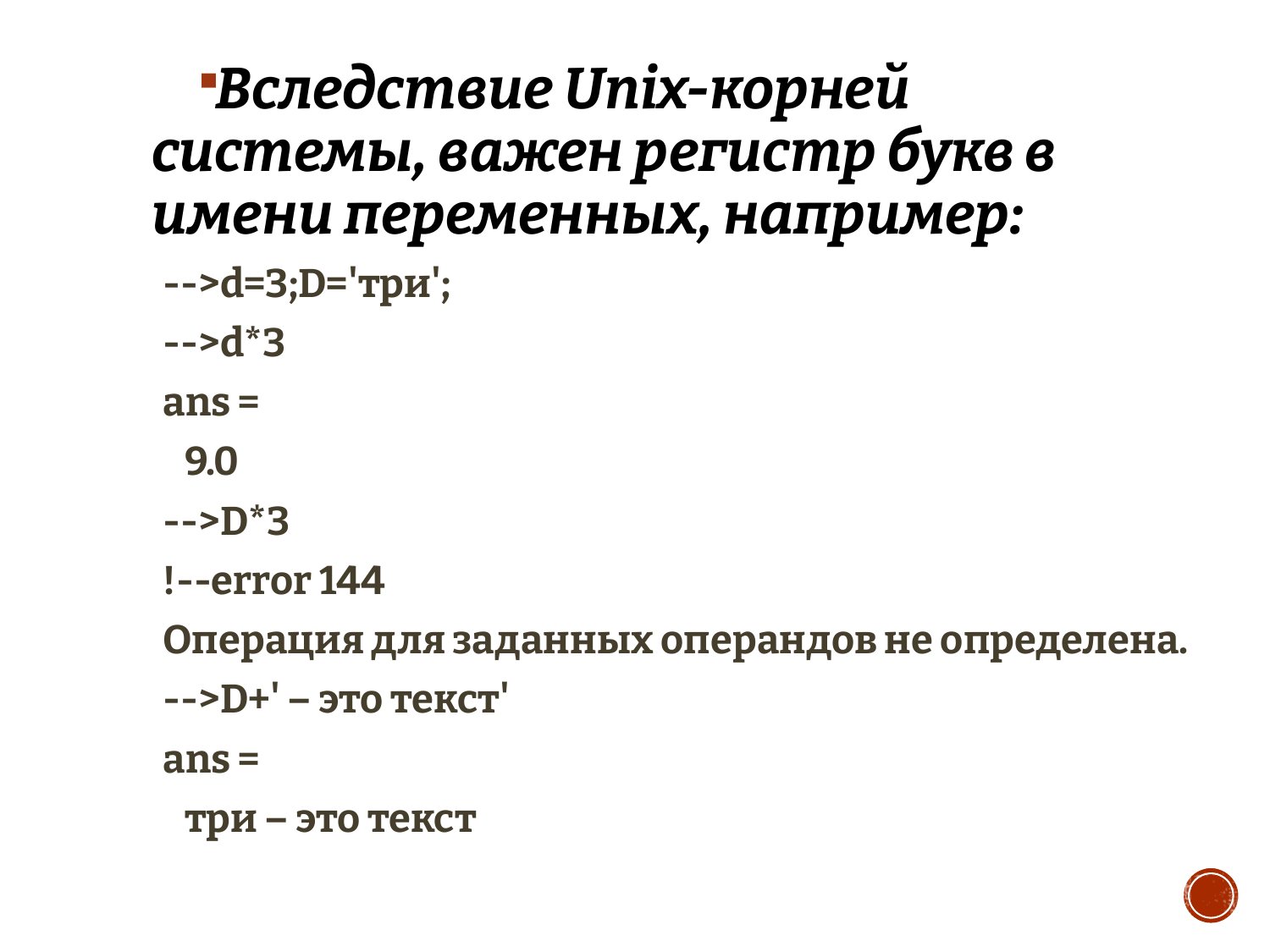

Вследствие Unix-корней системы, важен регистр букв в имени переменных, например:
-->d=3;D='три';
-->d*3
ans =
   9.0
-->D*3
!--error 144
Операция для заданных операндов не определена.
-->D+' – это текст'
ans =
   три – это текст